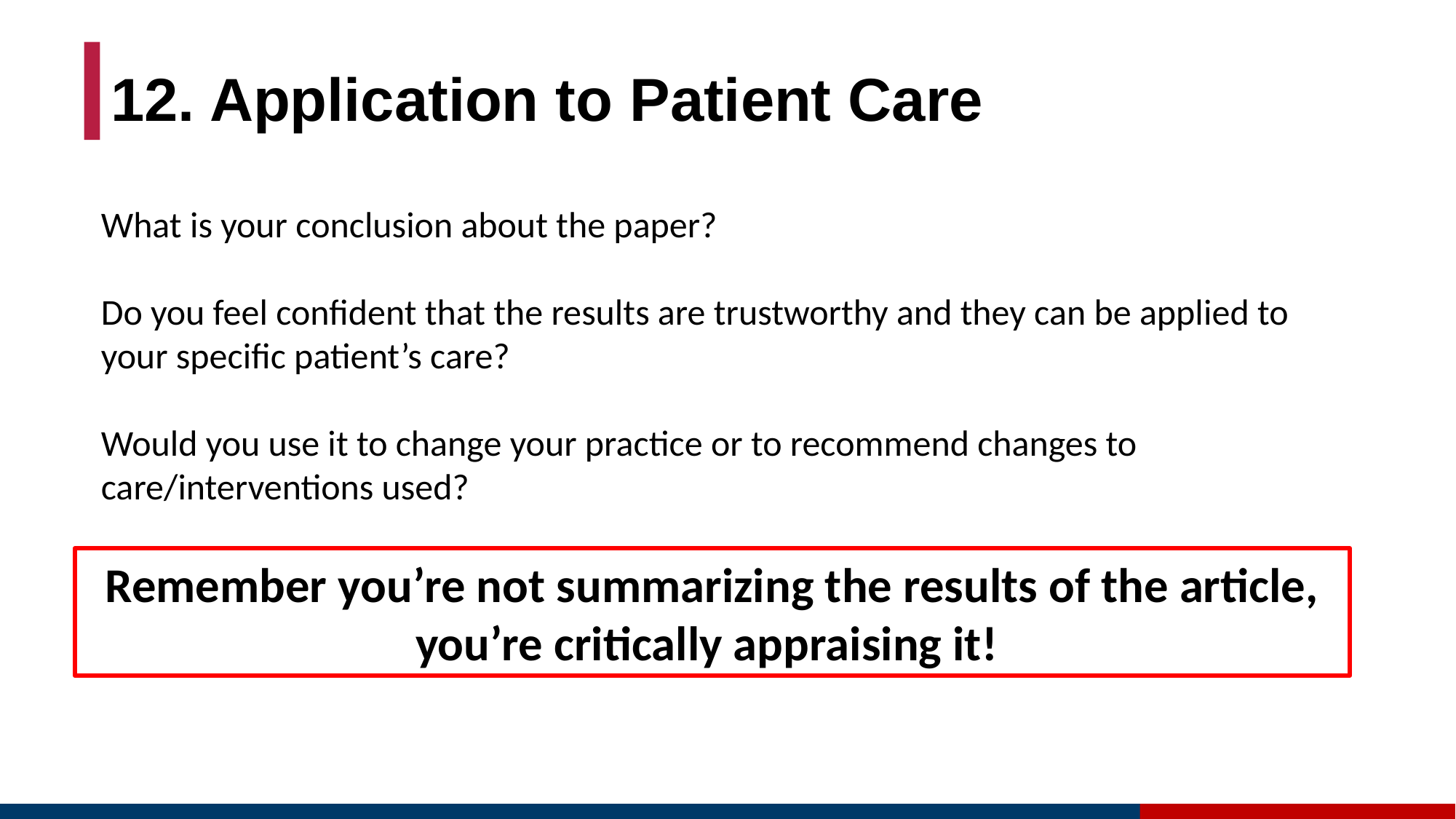

# 12. Application to Patient Care
What is your conclusion about the paper?

Do you feel confident that the results are trustworthy and they can be applied to your specific patient’s care?

Would you use it to change your practice or to recommend changes to care/interventions used?

Remember you’re not summarizing the results of the article, you’re critically appraising it!